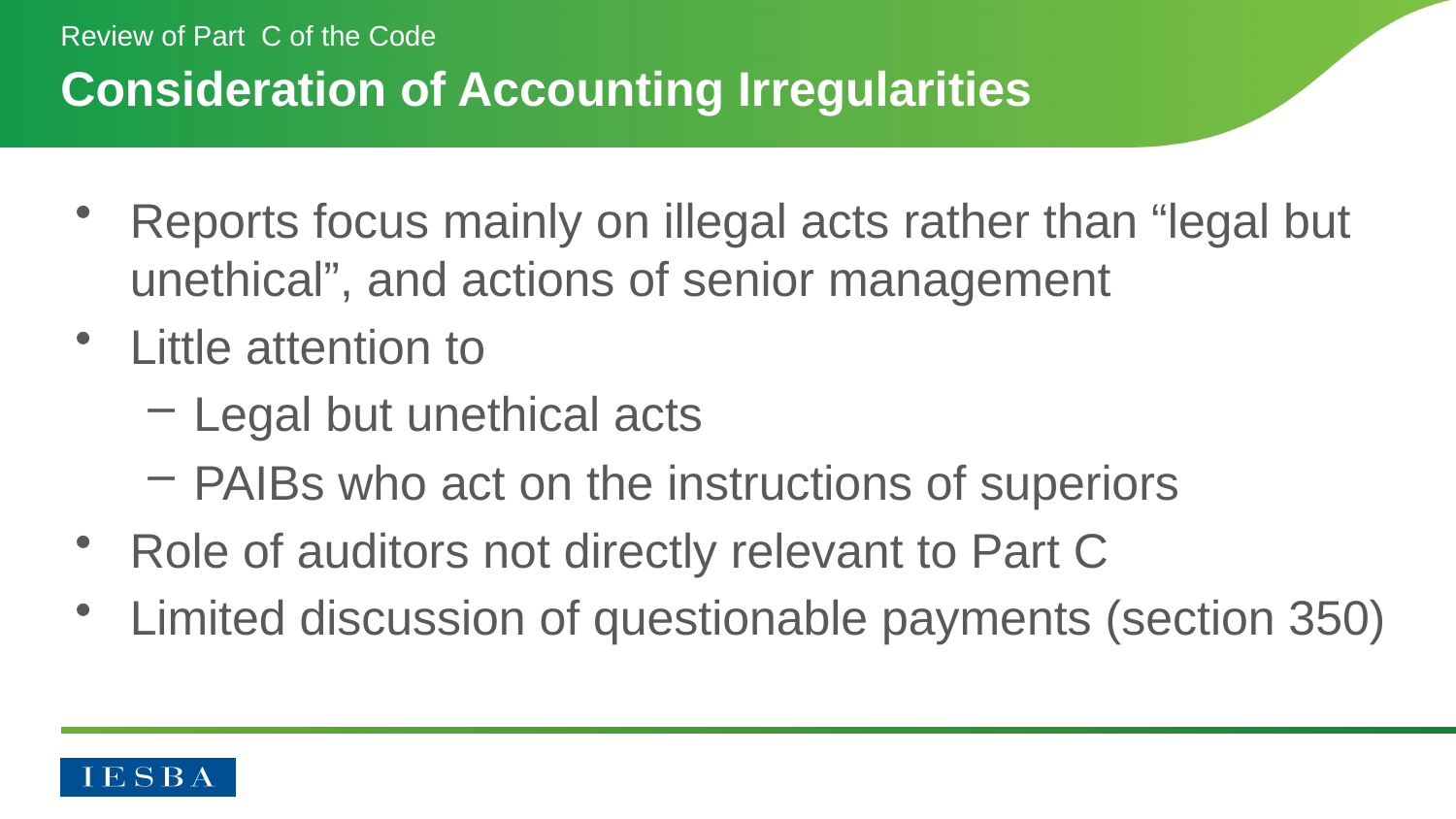

Review of Part  C of the Code

# Consideration of Accounting Irregularities
Reports focus mainly on illegal acts rather than “legal but unethical”, and actions of senior management
Little attention to
Legal but unethical acts
PAIBs who act on the instructions of superiors
Role of auditors not directly relevant to Part C
Limited discussion of questionable payments (section 350)